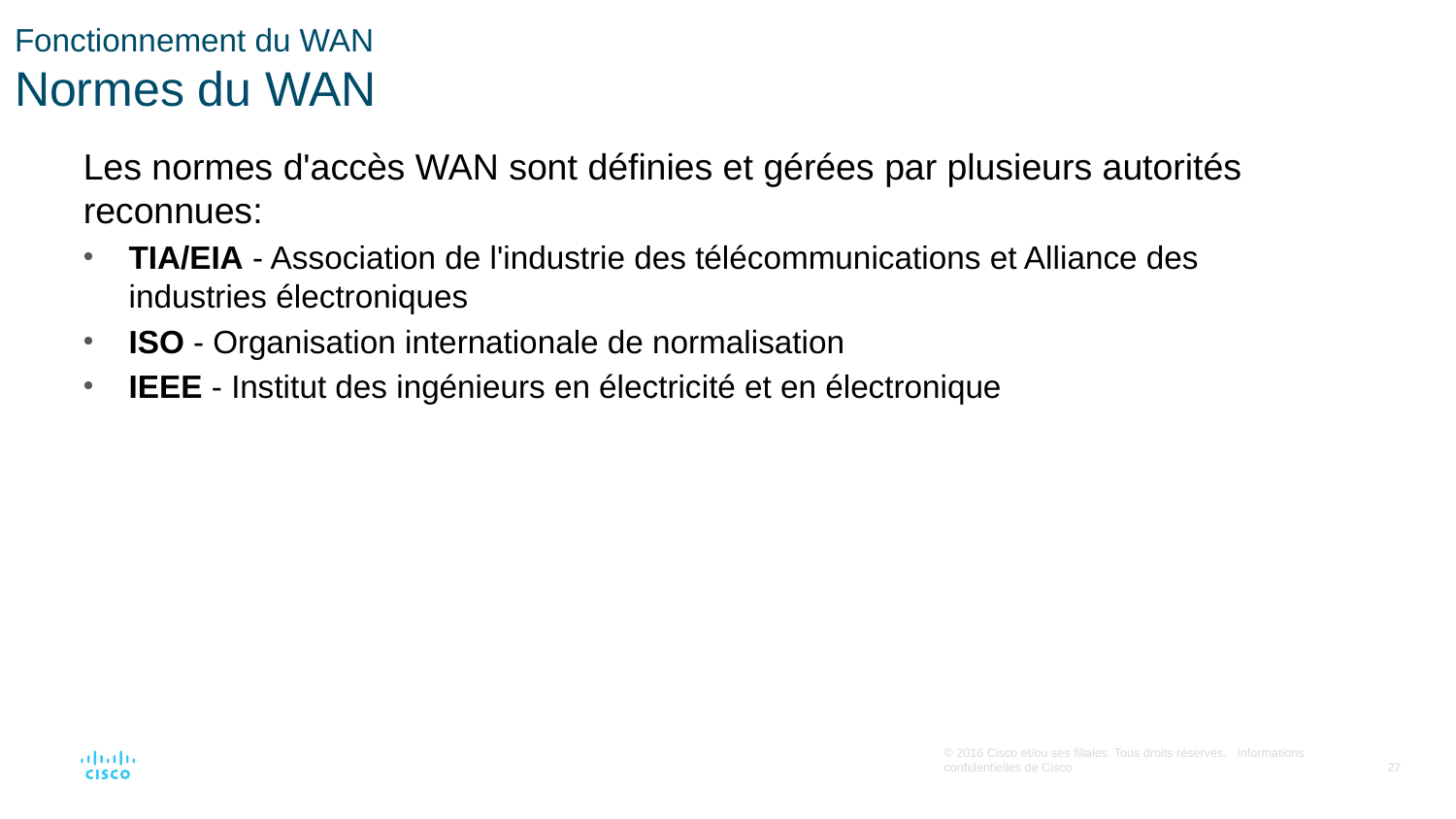

# Fonctionnement du WAN Normes du WAN
Les normes d'accès WAN sont définies et gérées par plusieurs autorités reconnues:
TIA/EIA - Association de l'industrie des télécommunications et Alliance des industries électroniques
ISO - Organisation internationale de normalisation
IEEE - Institut des ingénieurs en électricité et en électronique